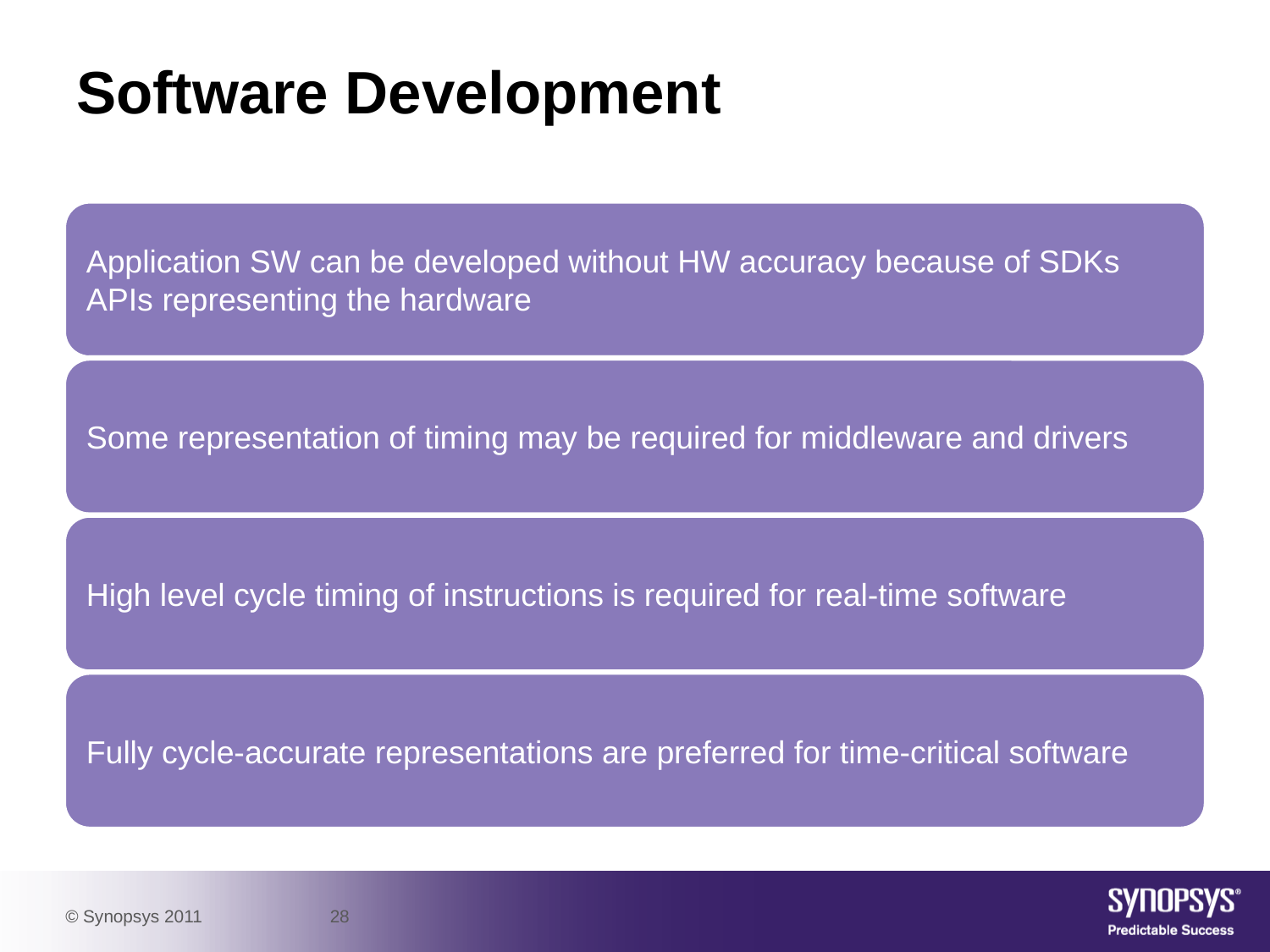

# Software Development
Application SW can be developed without HW accuracy because of SDKs APIs representing the hardware
Some representation of timing may be required for middleware and drivers
High level cycle timing of instructions is required for real-time software
Fully cycle-accurate representations are preferred for time-critical software